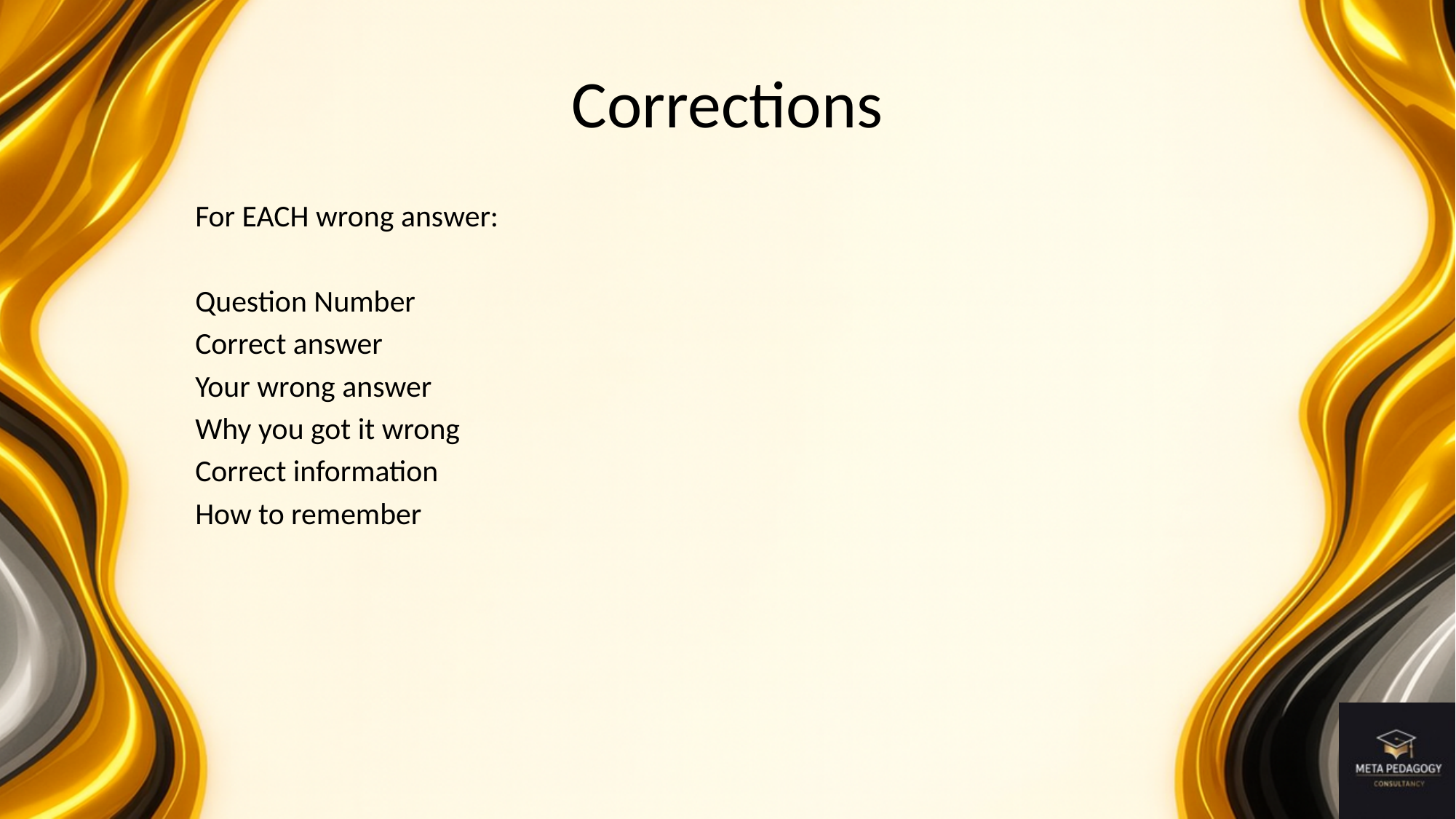

# Corrections
For EACH wrong answer:

Question Number
Correct answer
Your wrong answer
Why you got it wrong
Correct information
How to remember